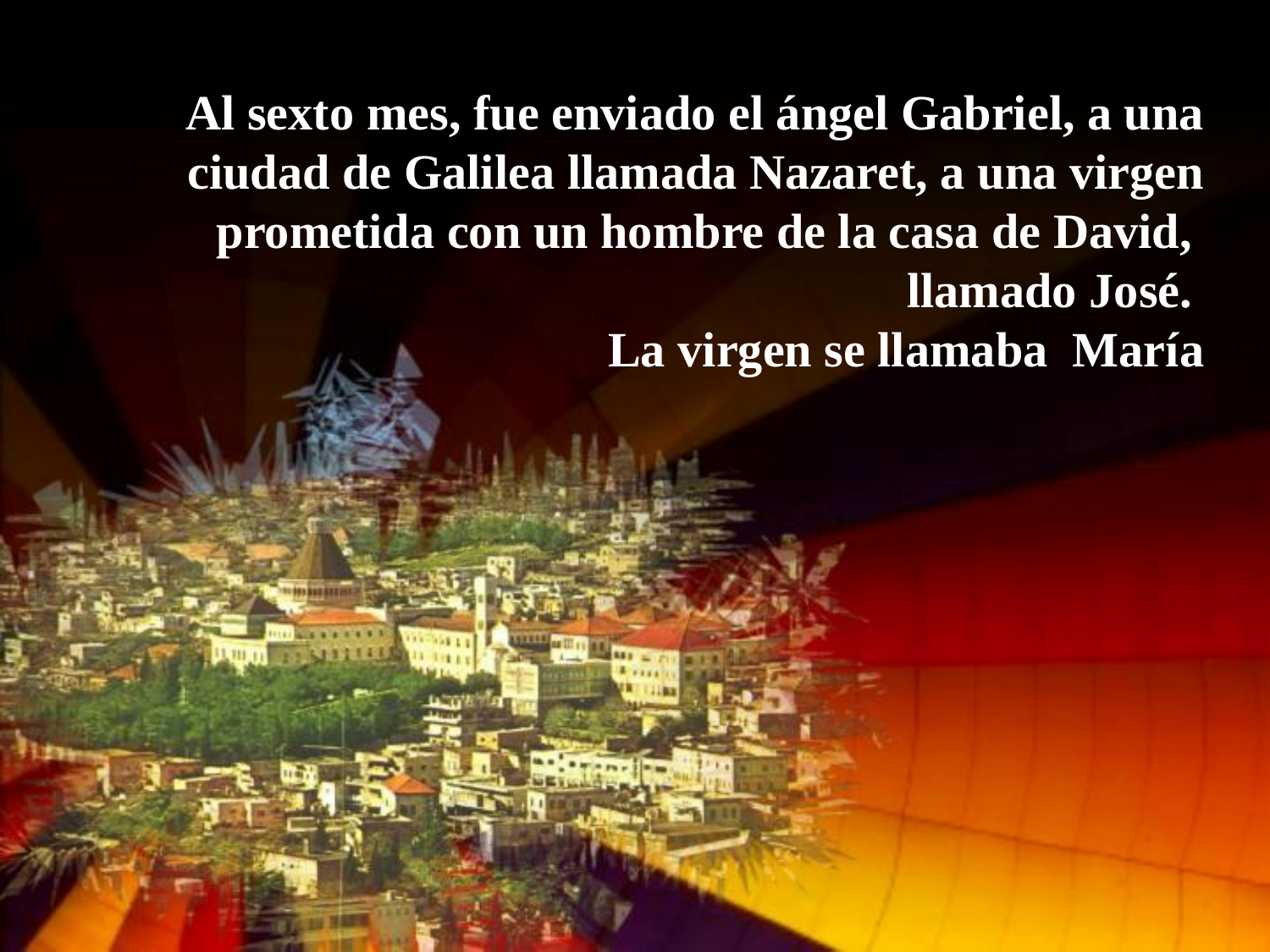

Al sexto mes, fue enviado el ángel Gabriel, a una ciudad de Galilea llamada Nazaret, a una virgen prometida con un hombre de la casa de David,
llamado José.
La virgen se llamaba  María